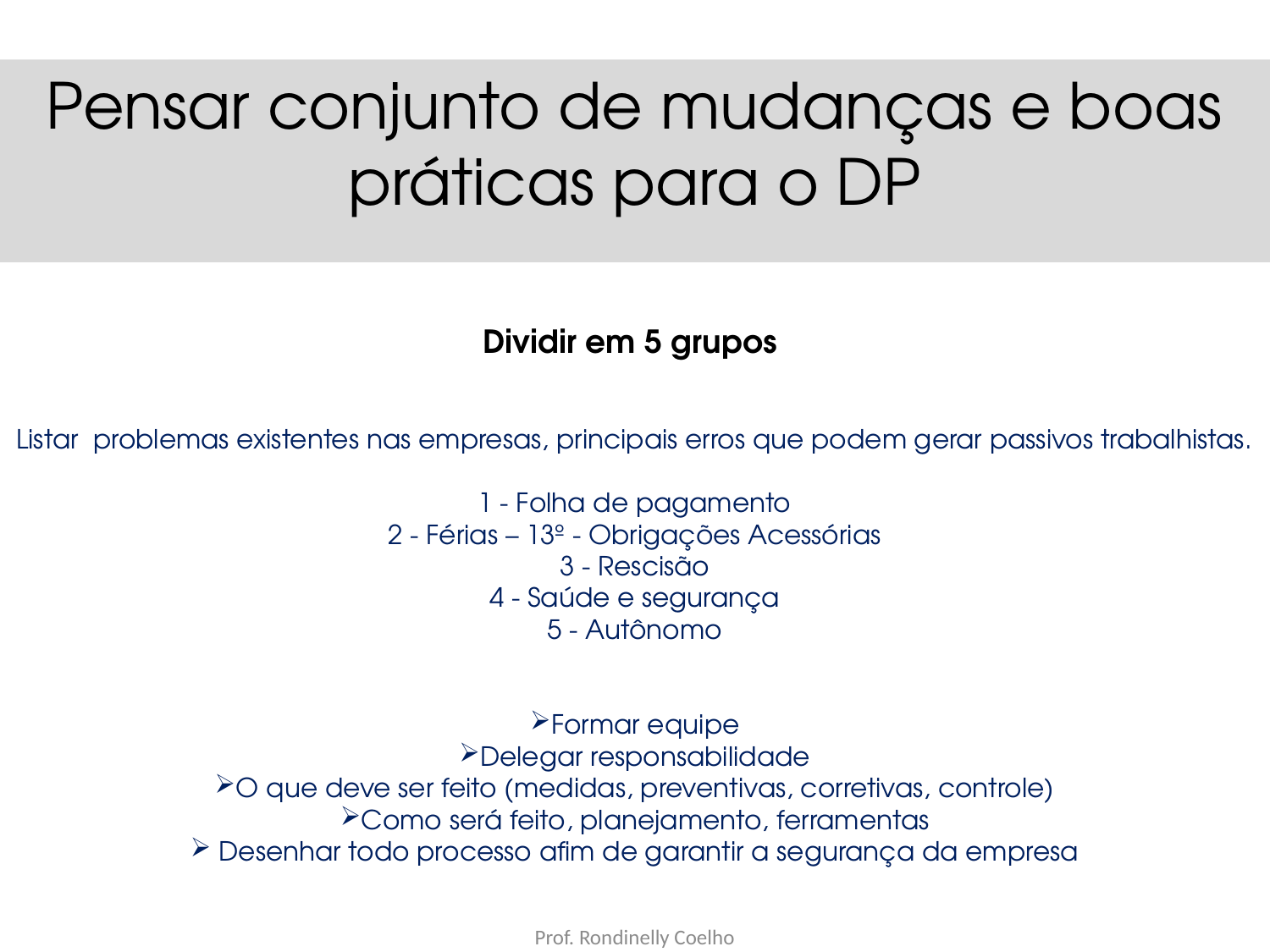

Pensar conjunto de mudanças e boas práticas para o DP

Dividir em 5 grupos
Listar  problemas existentes nas empresas, principais erros que podem gerar passivos trabalhistas.

1 - Folha de pagamento
2 - Férias – 13º - Obrigações Acessórias
3 - Rescisão
4 - Saúde e segurança
5 - Autônomo

Formar equipe
Delegar responsabilidade
O que deve ser feito (medidas, preventivas, corretivas, controle)
Como será feito, planejamento, ferramentas
 Desenhar todo processo afim de garantir a segurança da empresa
Prof. Rondinelly Coelho